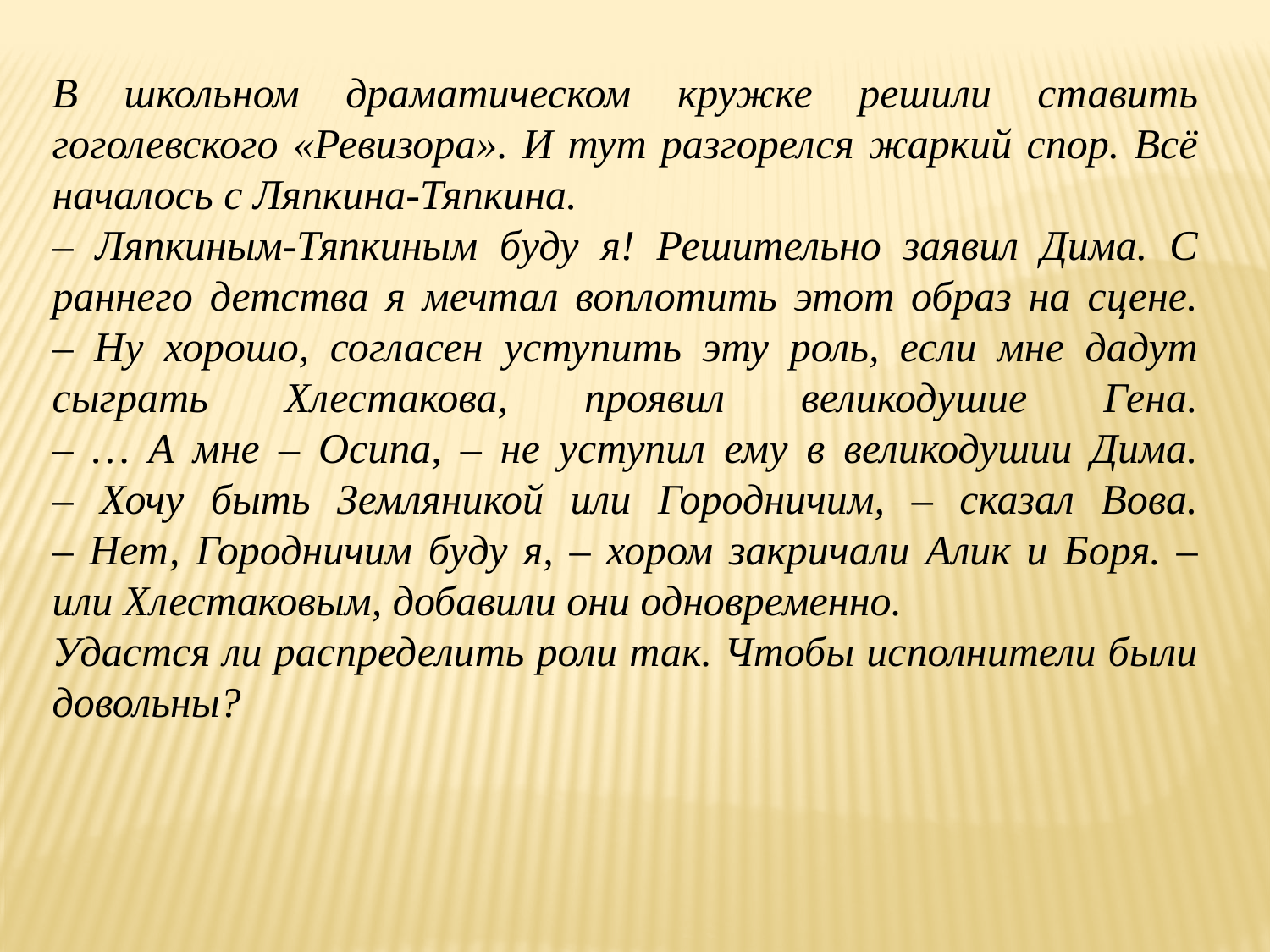

В школьном драматическом кружке решили ставить гоголевского «Ревизора». И тут разгорелся жаркий спор. Всё началось с Ляпкина-Тяпкина.
– Ляпкиным-Тяпкиным буду я! Решительно заявил Дима. С раннего детства я мечтал воплотить этот образ на сцене.
– Ну хорошо, согласен уступить эту роль, если мне дадут сыграть Хлестакова, проявил великодушие Гена.
– … А мне – Осипа, – не уступил ему в великодушии Дима.
– Хочу быть Земляникой или Городничим, – сказал Вова.
– Нет, Городничим буду я, – хором закричали Алик и Боря. – или Хлестаковым, добавили они одновременно.
Удастся ли распределить роли так. Чтобы исполнители были довольны?